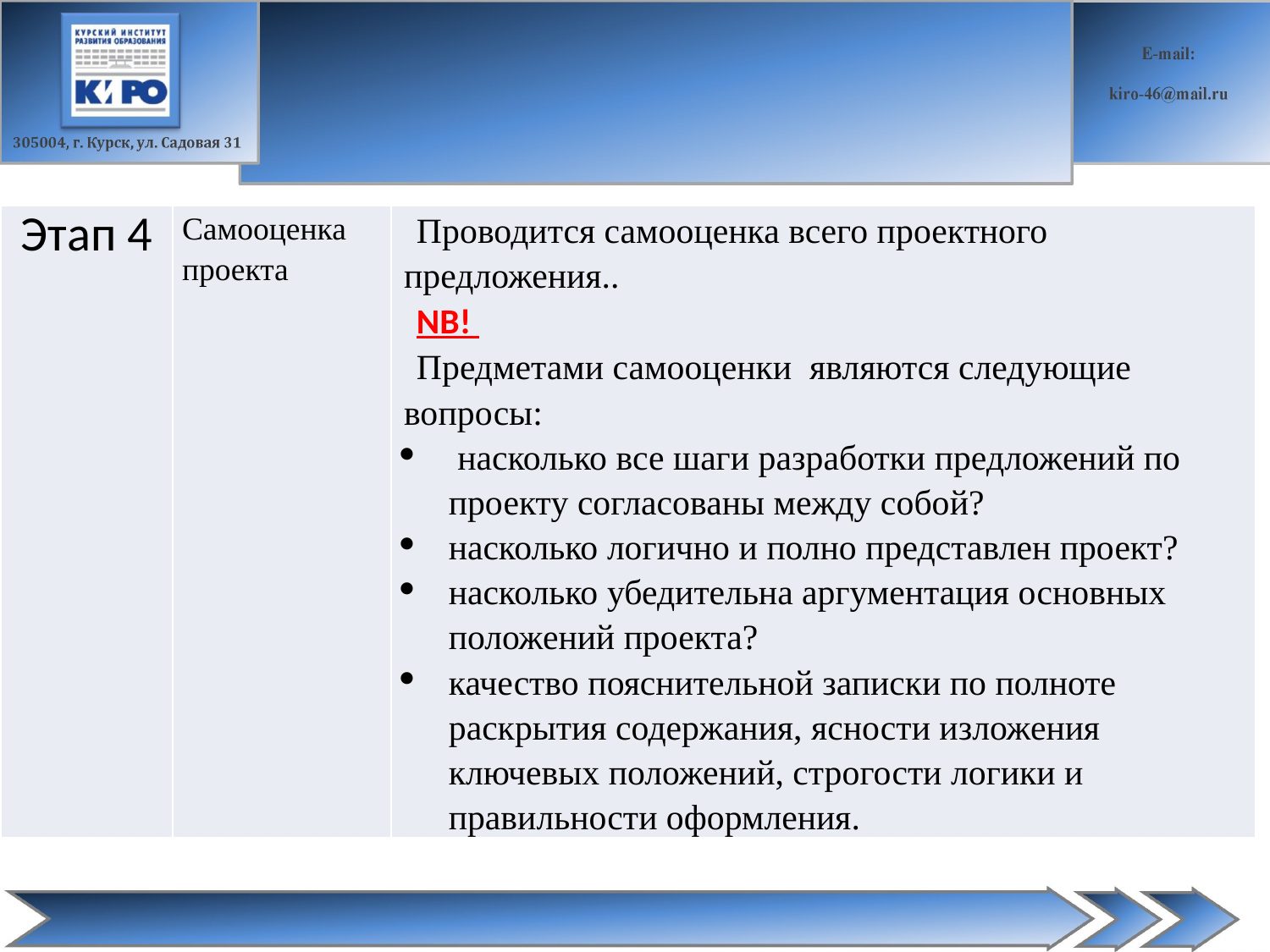

#
| Этап 4 | Самооценка проекта | Проводится самооценка всего проектного предложения.. NB! Предметами самооценки являются следующие вопросы: насколько все шаги разработки предложений по проекту согласованы между собой? насколько логично и полно представлен проект? насколько убедительна аргументация основных положений проекта? качество пояснительной записки по полноте раскрытия содержания, ясности изложения ключевых положений, строгости логики и правильности оформления. |
| --- | --- | --- |